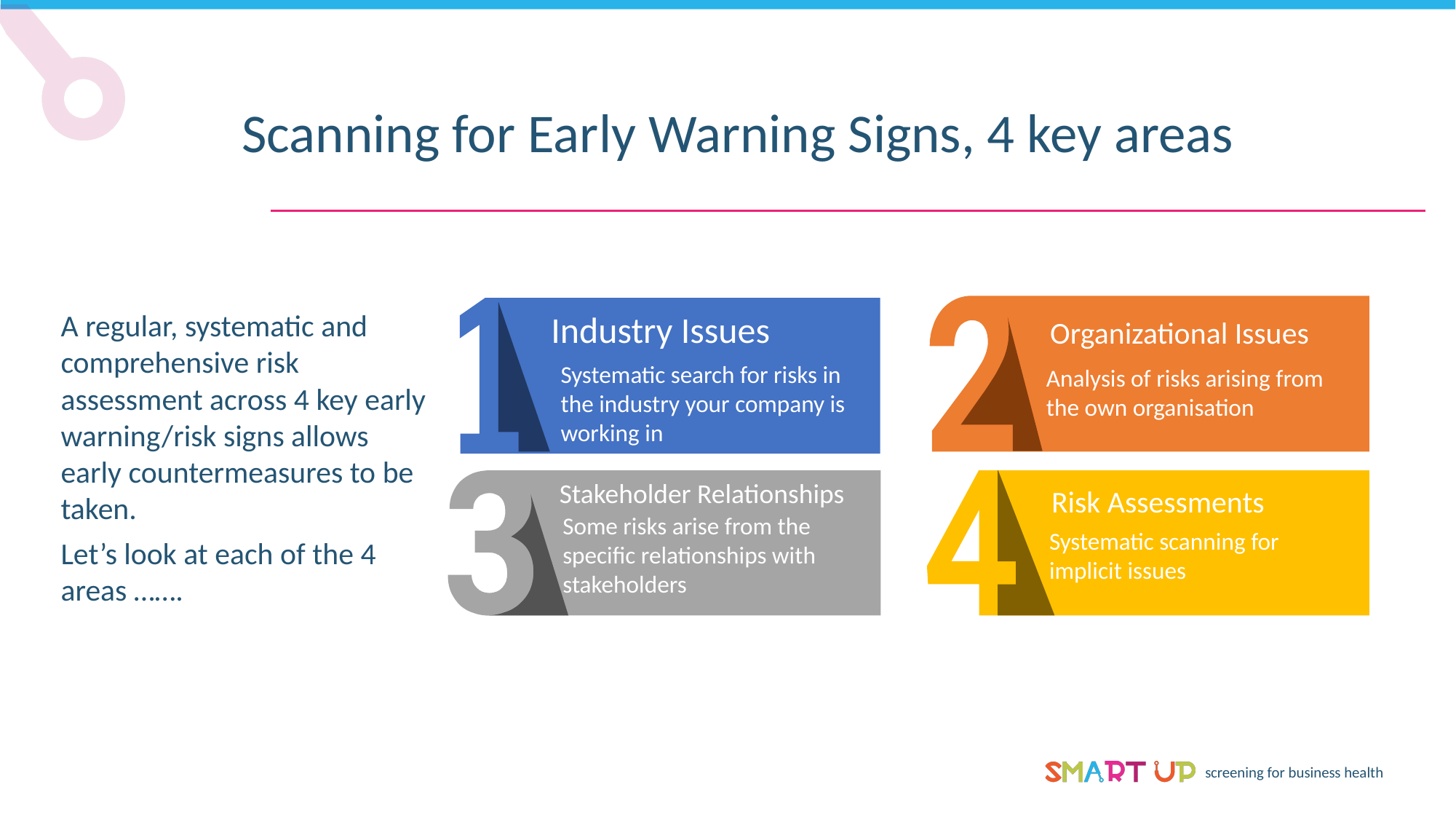

Scanning for Early Warning Signs, 4 key areas

Industry Issues
A regular, systematic and comprehensive risk assessment across 4 key early warning/risk signs allows early countermeasures to be taken.
Let’s look at each of the 4 areas …….

Organizational Issues

Systematic search for risks in the industry your company is working in
Analysis of risks arising from the own organisation

Stakeholder Relationships

Risk Assessments

Some risks arise from the specific relationships with stakeholders
Systematic scanning for implicit issues